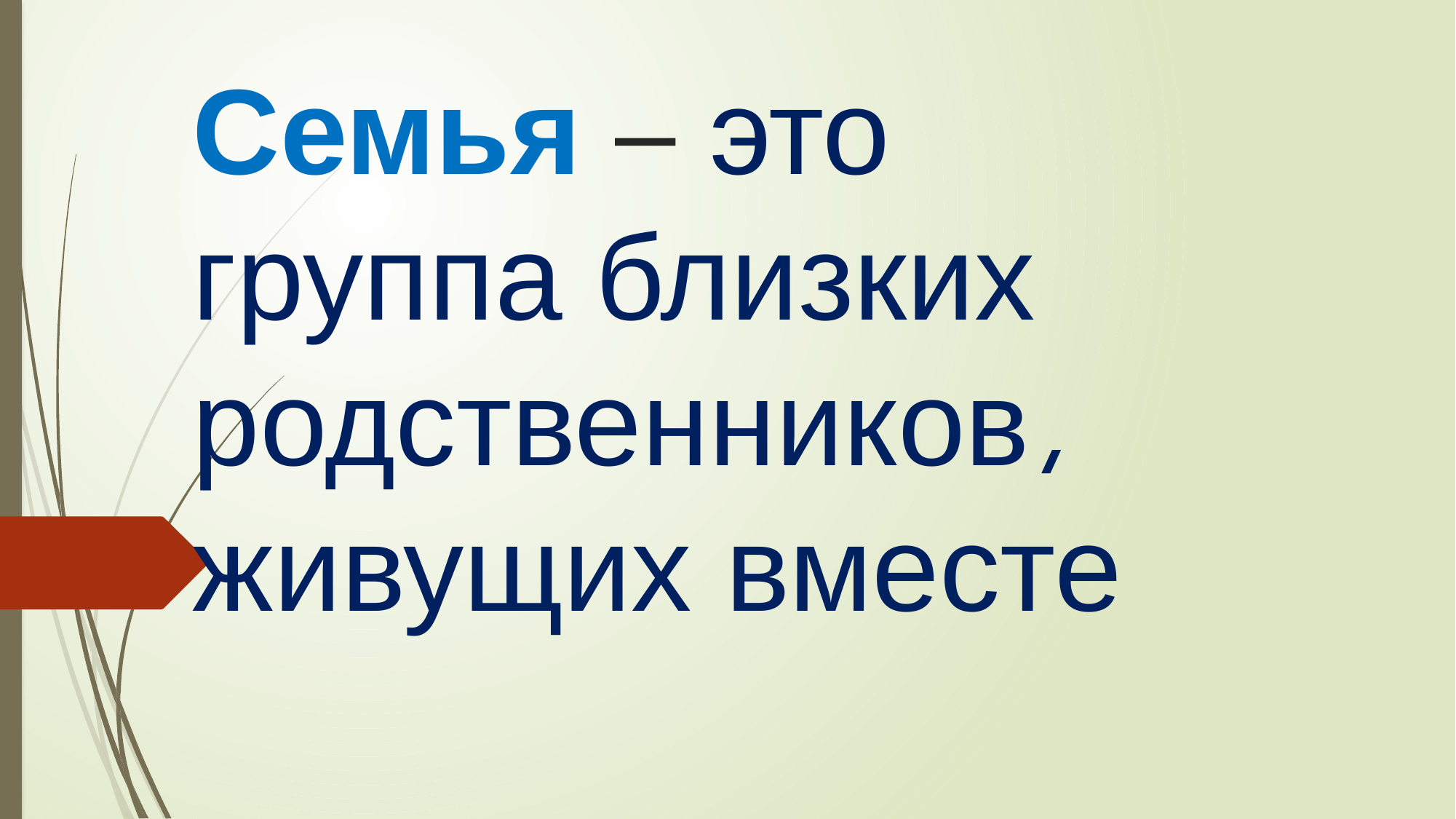

# Семья – это группа близких родственников, живущих вместе